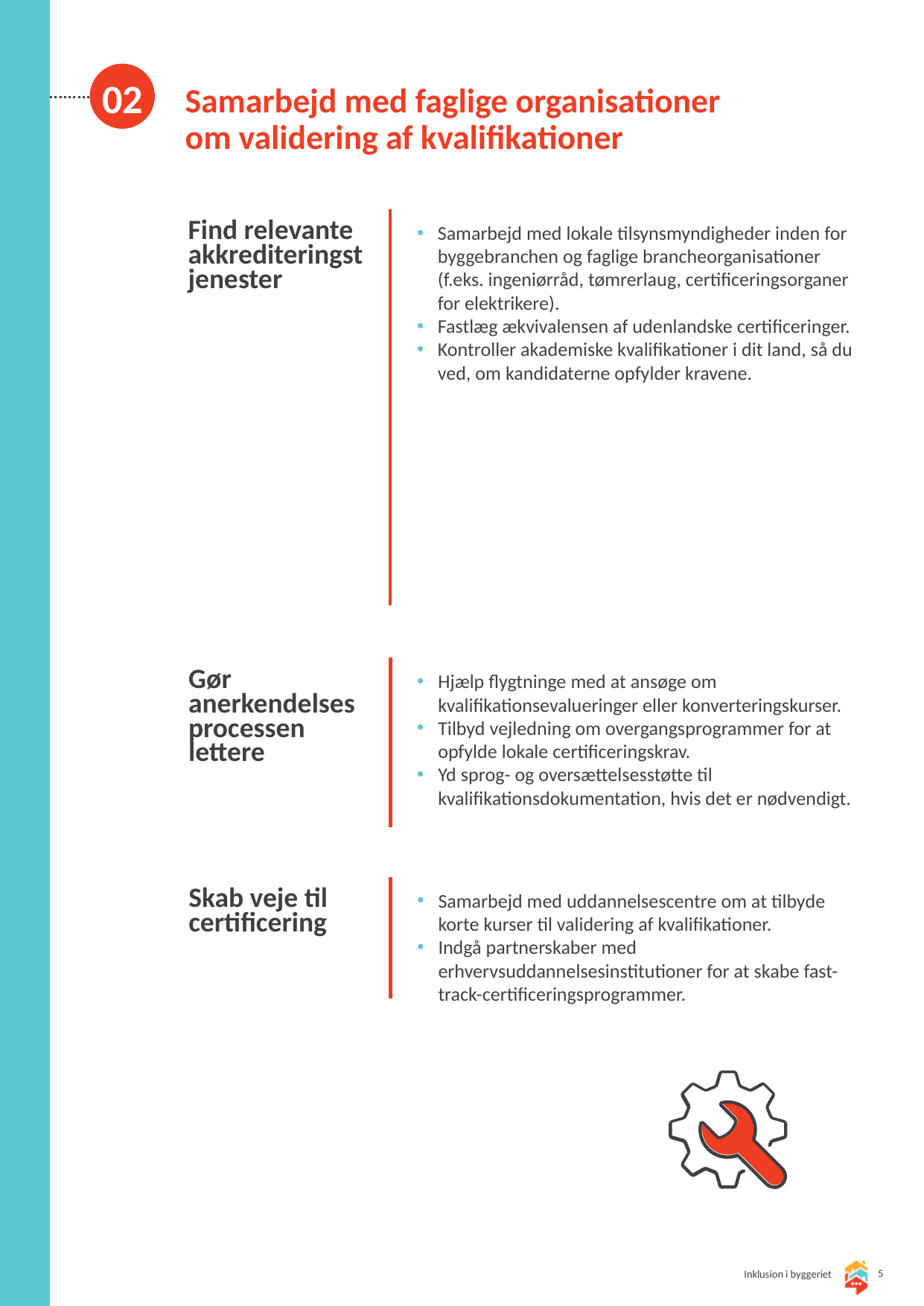

02
Samarbejd med faglige organisationer om validering af kvalifikationer
Find relevante akkrediteringstjenester

Samarbejd med lokale tilsynsmyndigheder inden for byggebranchen og faglige brancheorganisationer (f.eks. ingeniørråd, tømrerlaug, certificeringsorganer for elektrikere).
Fastlæg ækvivalensen af udenlandske certificeringer.
Kontroller akademiske kvalifikationer i dit land, så du ved, om kandidaterne opfylder kravene.

Gør anerkendelsesprocessen lettere

Hjælp flygtninge med at ansøge om kvalifikationsevalueringer eller konverteringskurser.
Tilbyd vejledning om overgangsprogrammer for at opfylde lokale certificeringskrav.
Yd sprog- og oversættelsesstøtte til kvalifikationsdokumentation, hvis det er nødvendigt.

Skab veje til certificering

Samarbejd med uddannelsescentre om at tilbyde korte kurser til validering af kvalifikationer.
Indgå partnerskaber med erhvervsuddannelsesinstitutioner for at skabe fast-track-certificeringsprogrammer.

5